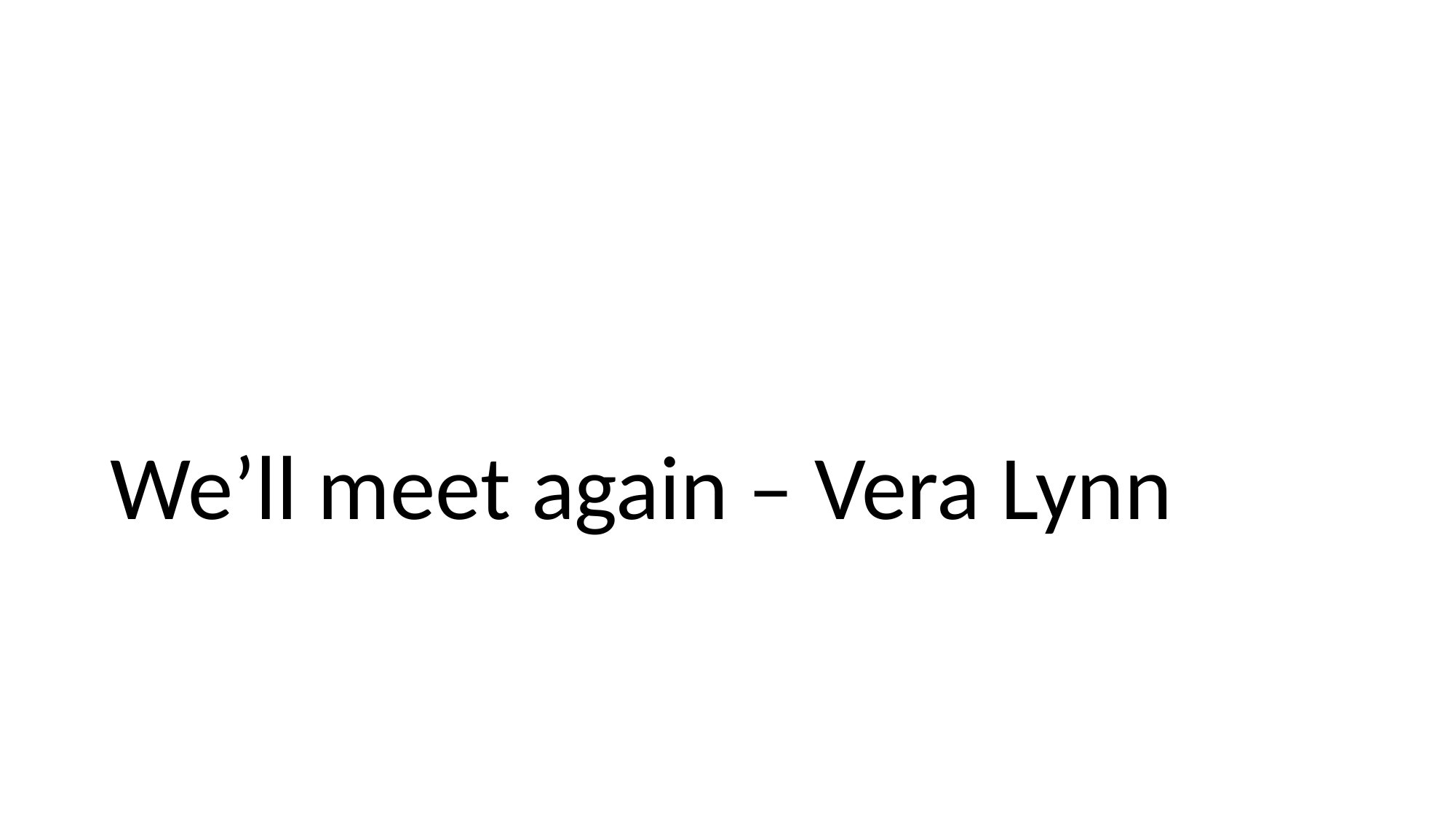

# We’ll meet again – Vera Lynn